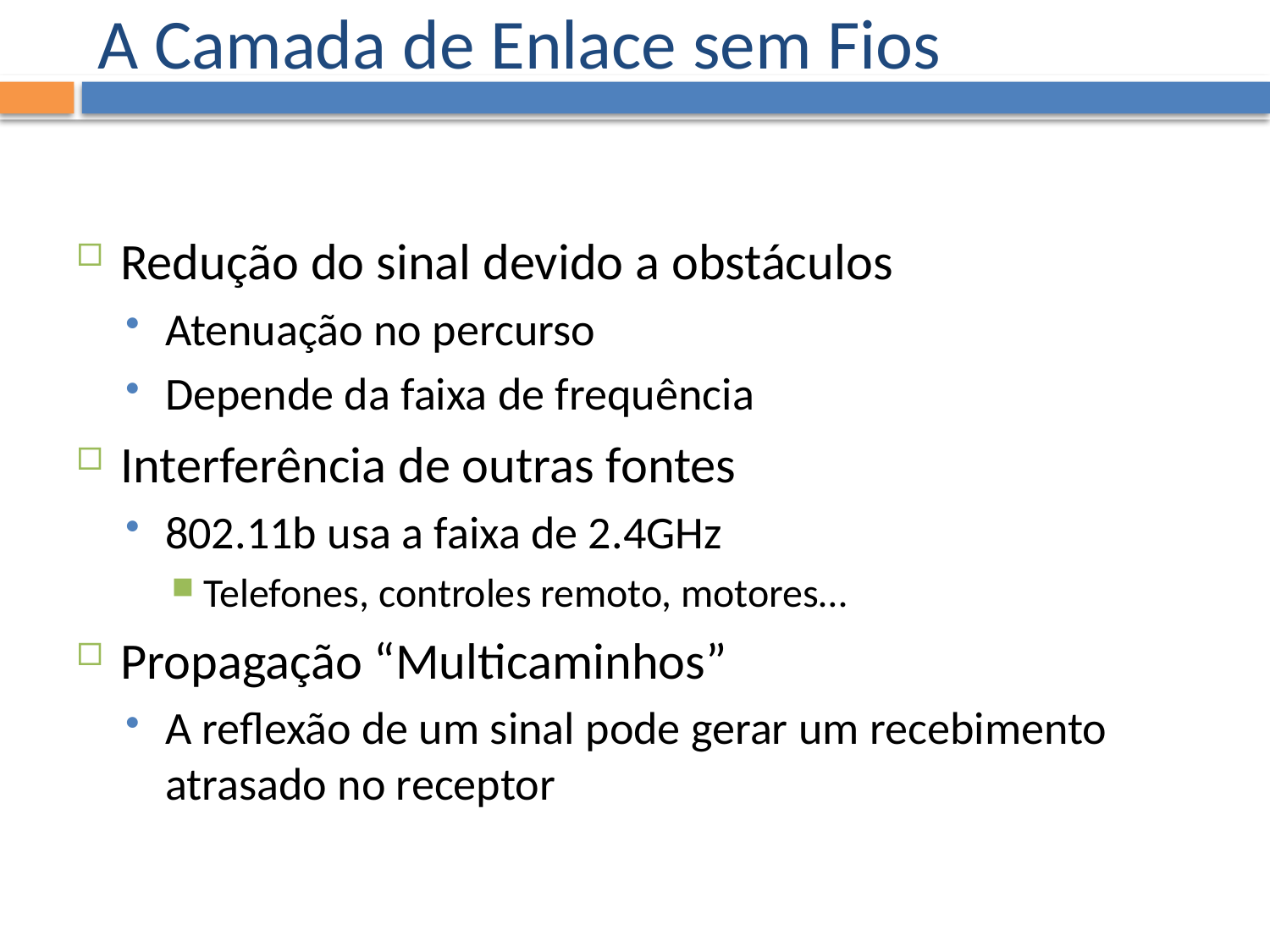

# A Camada de Enlace sem Fios
Redução do sinal devido a obstáculos
Atenuação no percurso
Depende da faixa de frequência
Interferência de outras fontes
802.11b usa a faixa de 2.4GHz
Telefones, controles remoto, motores…
Propagação “Multicaminhos”
A reflexão de um sinal pode gerar um recebimento atrasado no receptor